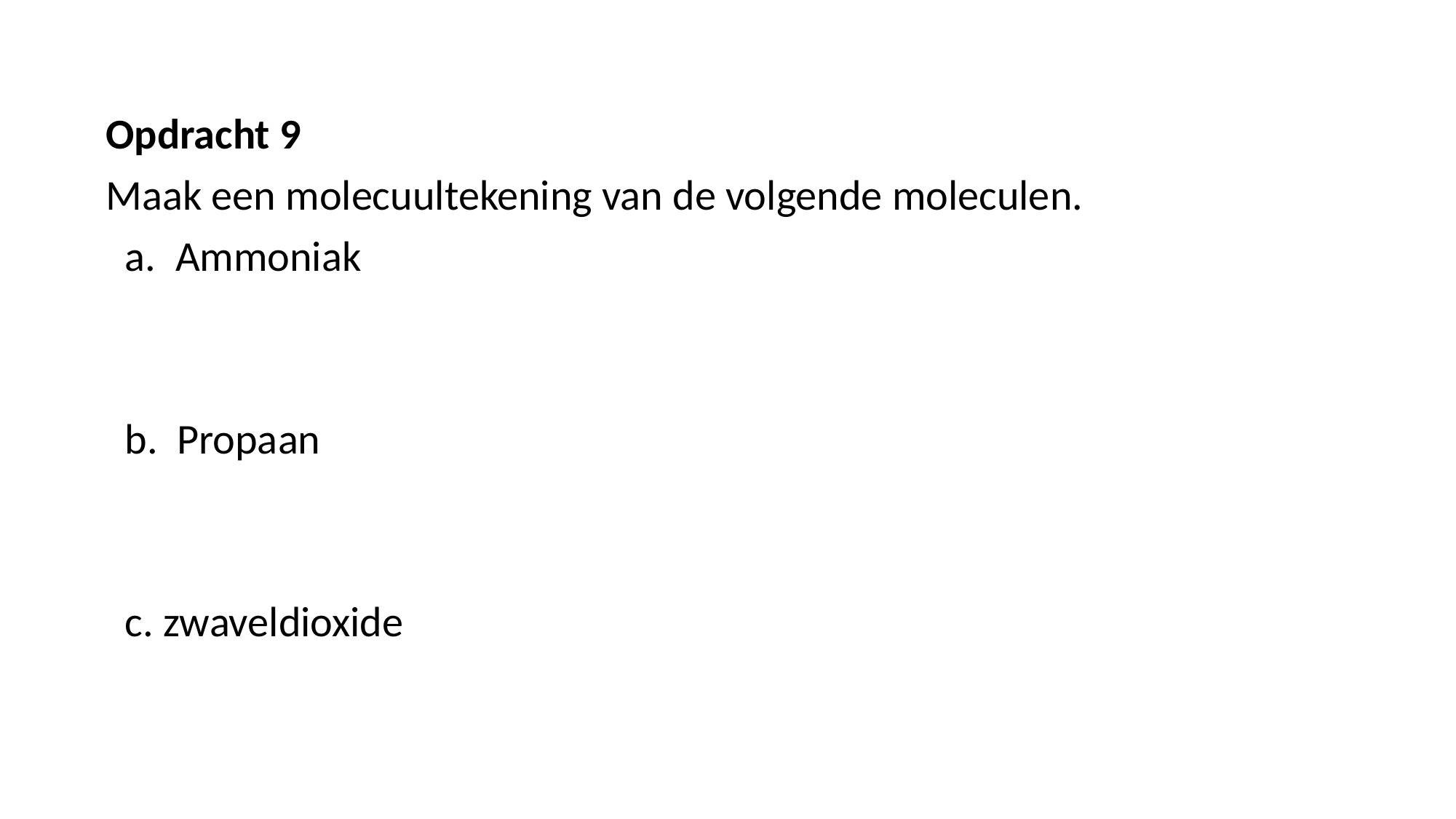

Opdracht 9
Maak een molecuultekening van de volgende moleculen.
  a.  Ammoniak

  b.  Propaan

  c. zwaveldioxide